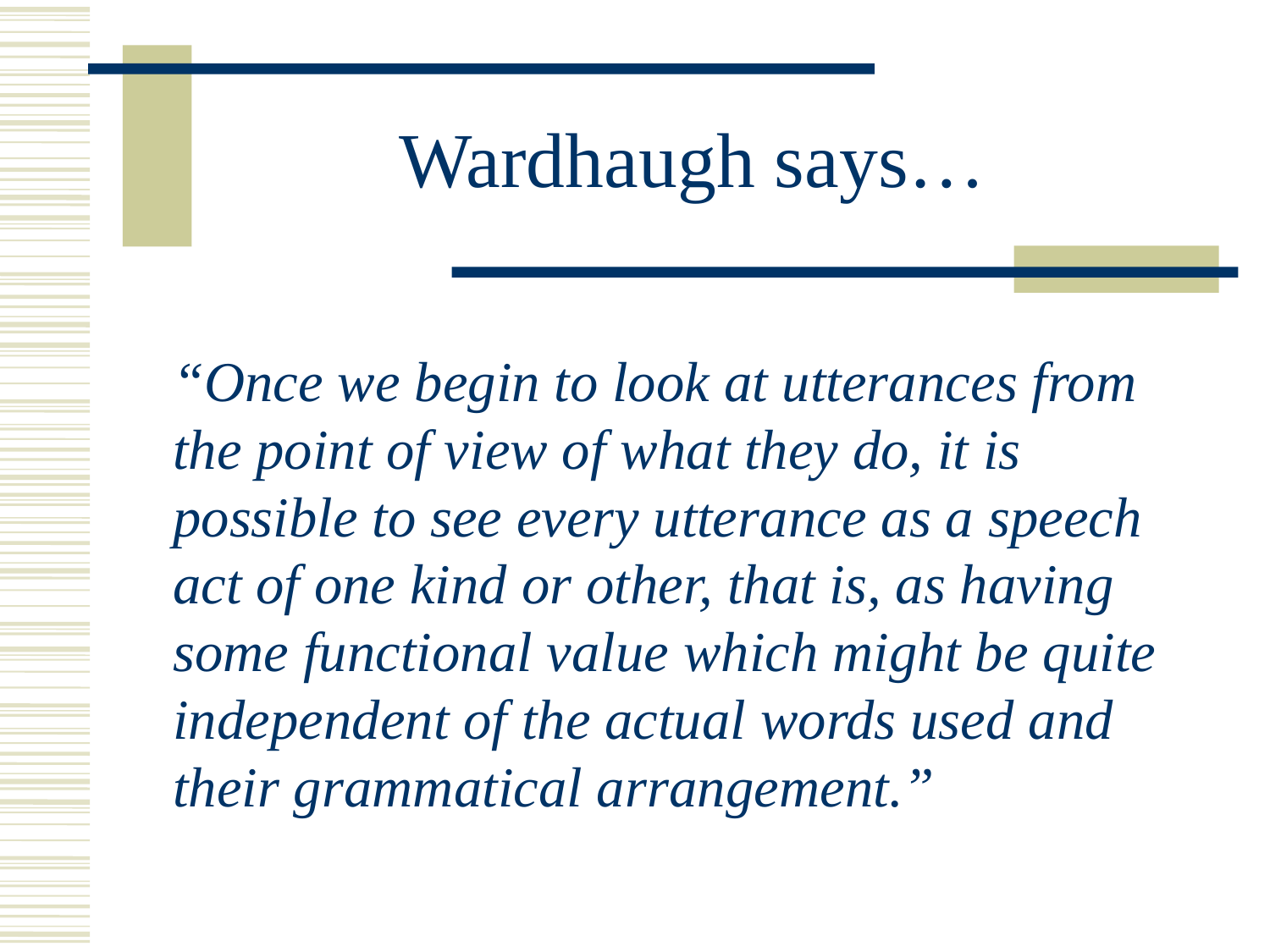

Wardhaugh says…
	“Once we begin to look at utterances from the point of view of what they do, it is possible to see every utterance as a speech act of one kind or other, that is, as having some functional value which might be quite independent of the actual words used and their grammatical arrangement.”